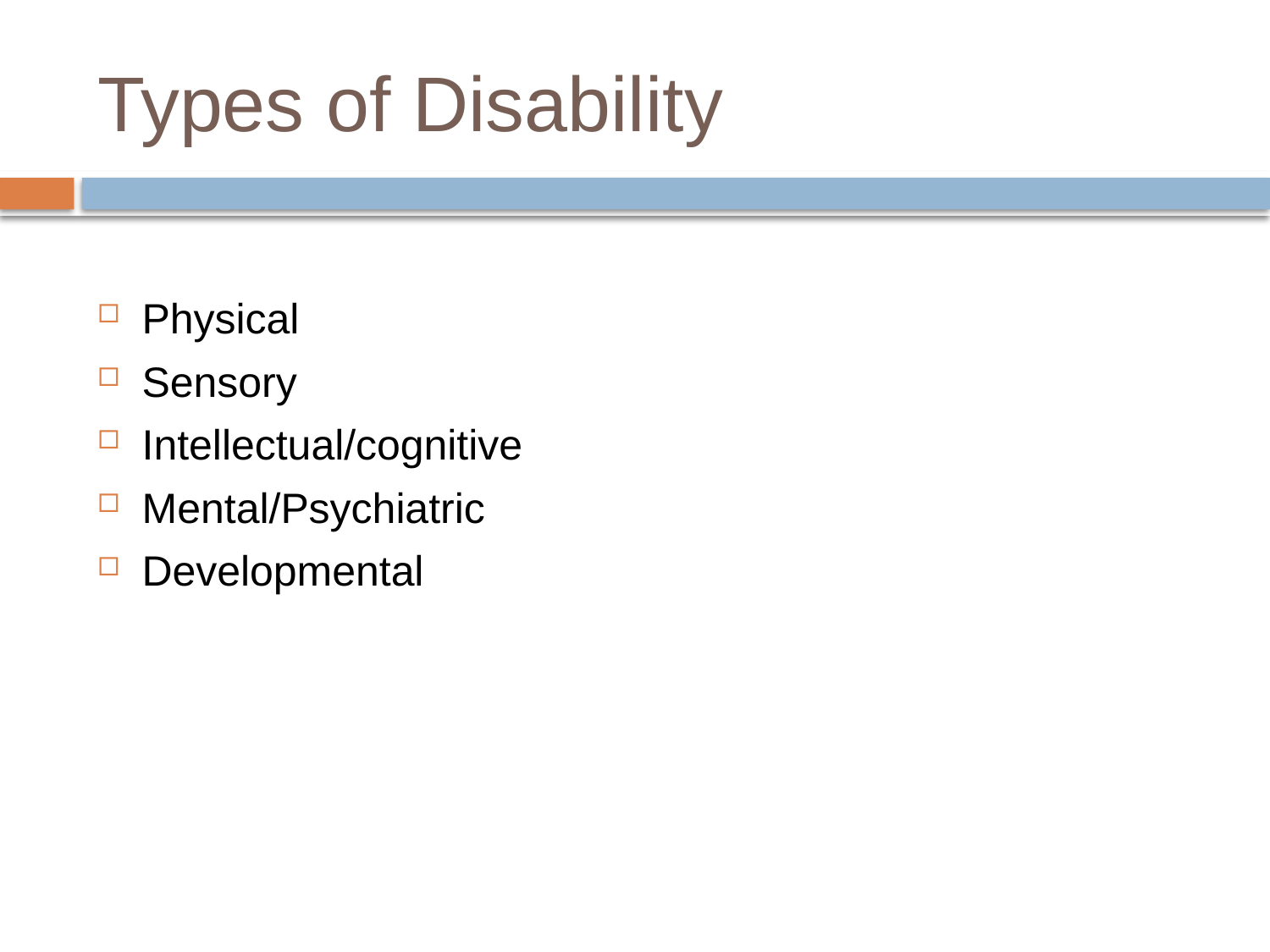

# Types of Disability

Physical
Sensory
Intellectual/cognitive
Mental/Psychiatric
Developmental